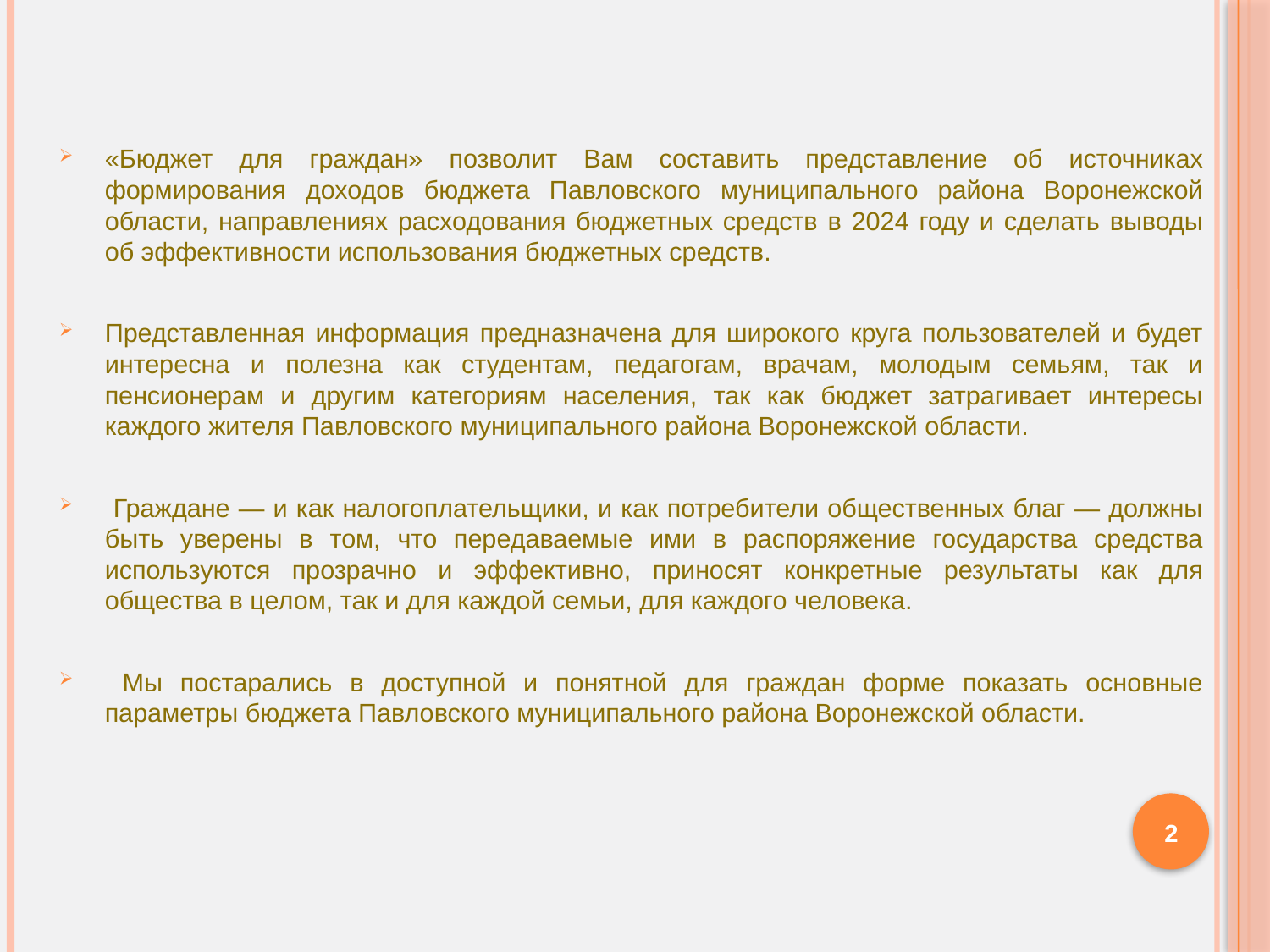

«Бюджет для граждан» позволит Вам составить представление об источниках формирования доходов бюджета Павловского муниципального района Воронежской области, направлениях расходования бюджетных средств в 2024 году и сделать выводы об эффективности использования бюджетных средств.

Представленная информация предназначена для широкого круга пользователей и будет интересна и полезна как студентам, педагогам, врачам, молодым семьям, так и пенсионерам и другим категориям населения, так как бюджет затрагивает интересы каждого жителя Павловского муниципального района Воронежской области.

 Граждане — и как налогоплательщики, и как потребители общественных благ — должны быть уверены в том, что передаваемые ими в распоряжение государства средства используются прозрачно и эффективно, приносят конкретные результаты как для общества в целом, так и для каждой семьи, для каждого человека.

 Мы постарались в доступной и понятной для граждан форме показать основные параметры бюджета Павловского муниципального района Воронежской области.
2